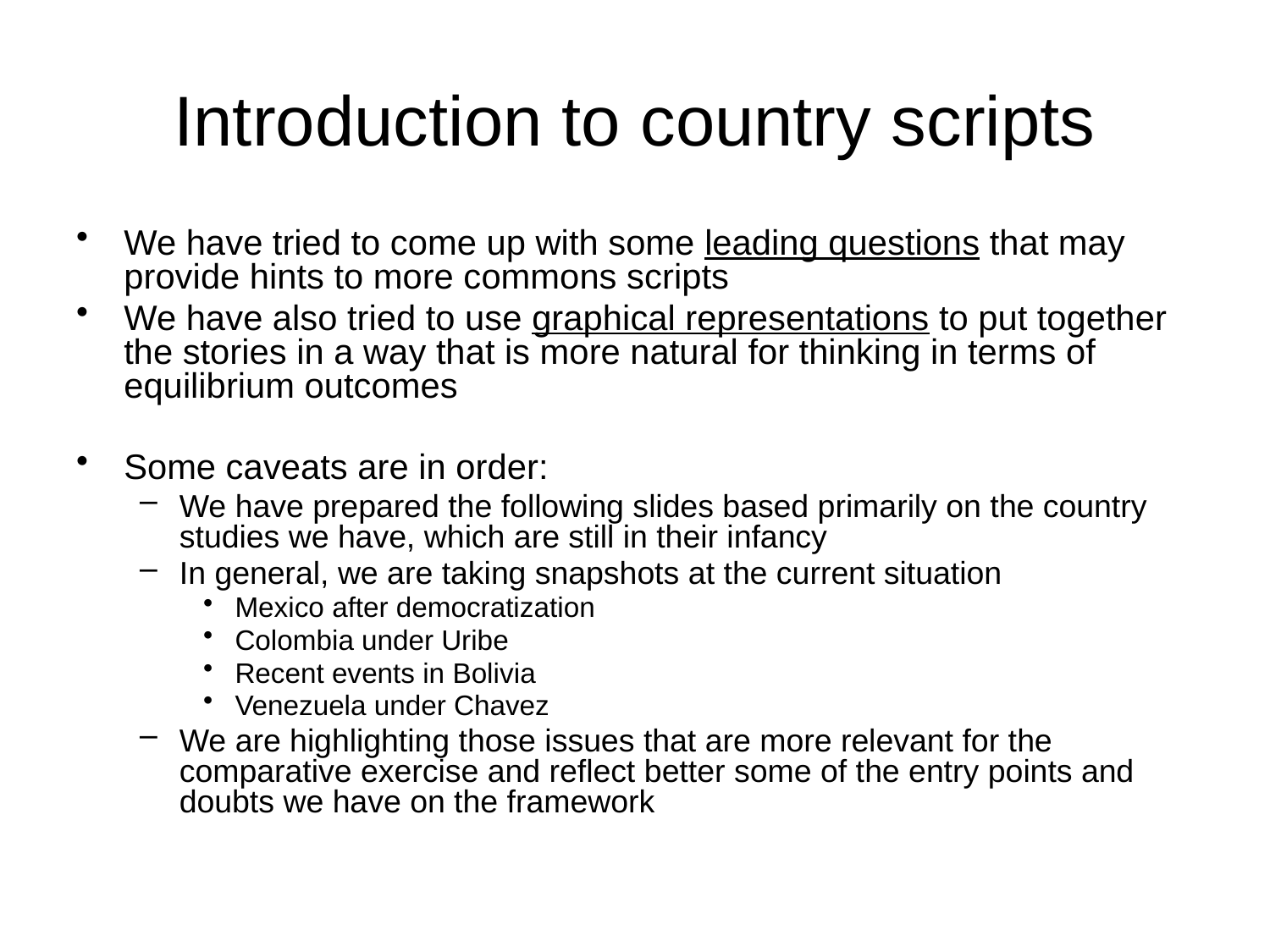

# Introduction to country scripts
We have tried to come up with some leading questions that may provide hints to more commons scripts
We have also tried to use graphical representations to put together the stories in a way that is more natural for thinking in terms of equilibrium outcomes

Some caveats are in order:
We have prepared the following slides based primarily on the country studies we have, which are still in their infancy
In general, we are taking snapshots at the current situation
Mexico after democratization
Colombia under Uribe
Recent events in Bolivia
Venezuela under Chavez
We are highlighting those issues that are more relevant for the comparative exercise and reflect better some of the entry points and doubts we have on the framework